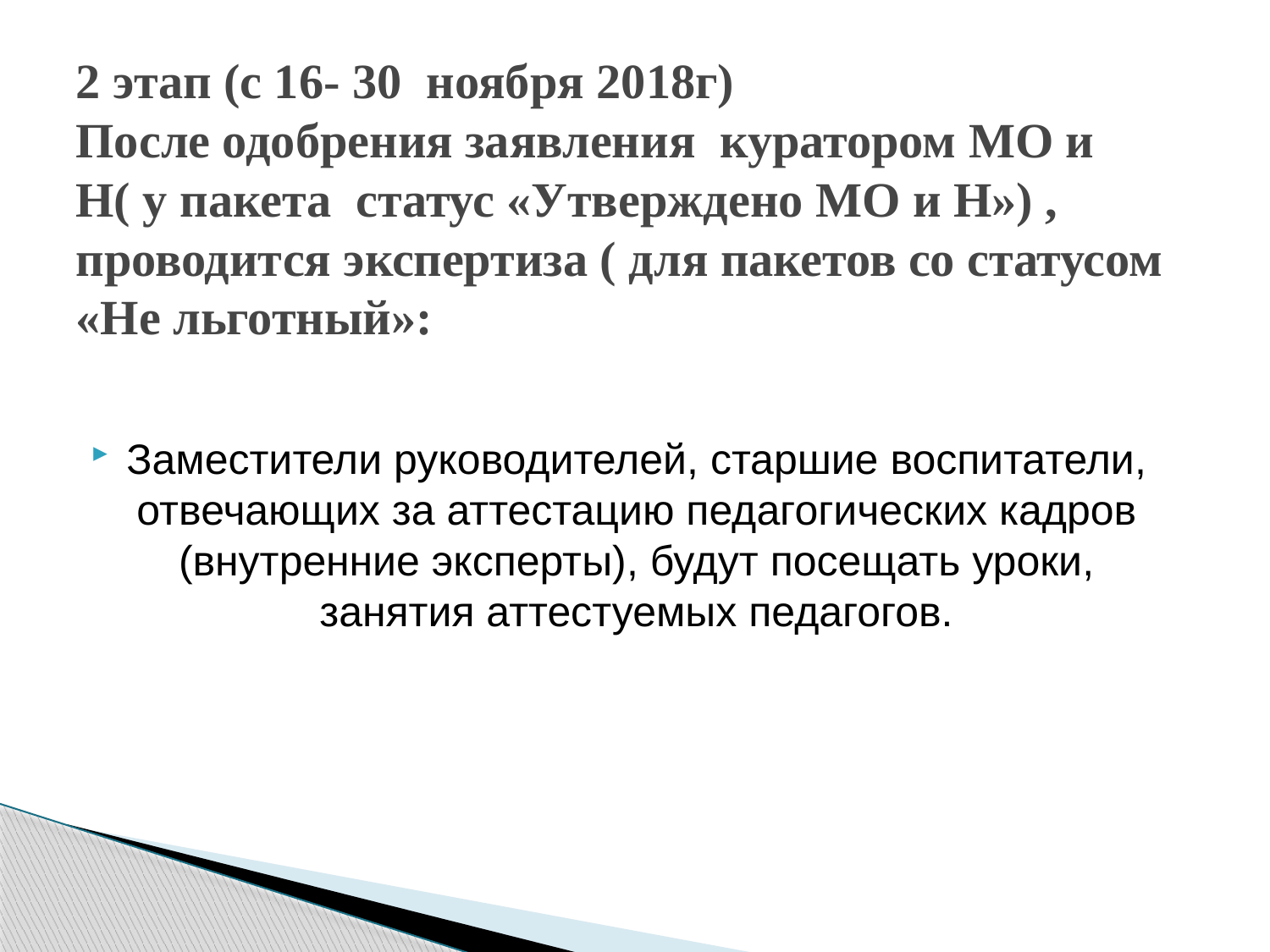

# 2 этап (с 16- 30  ноября 2018г) После одобрения заявления  куратором МО и Н( у пакета  статус «Утверждено МО и Н») , проводится экспертиза ( для пакетов со статусом «Не льготный»:
Заместители руководителей, старшие воспитатели, отвечающих за аттестацию педагогических кадров (внутренние эксперты), будут посещать уроки, занятия аттестуемых педагогов.